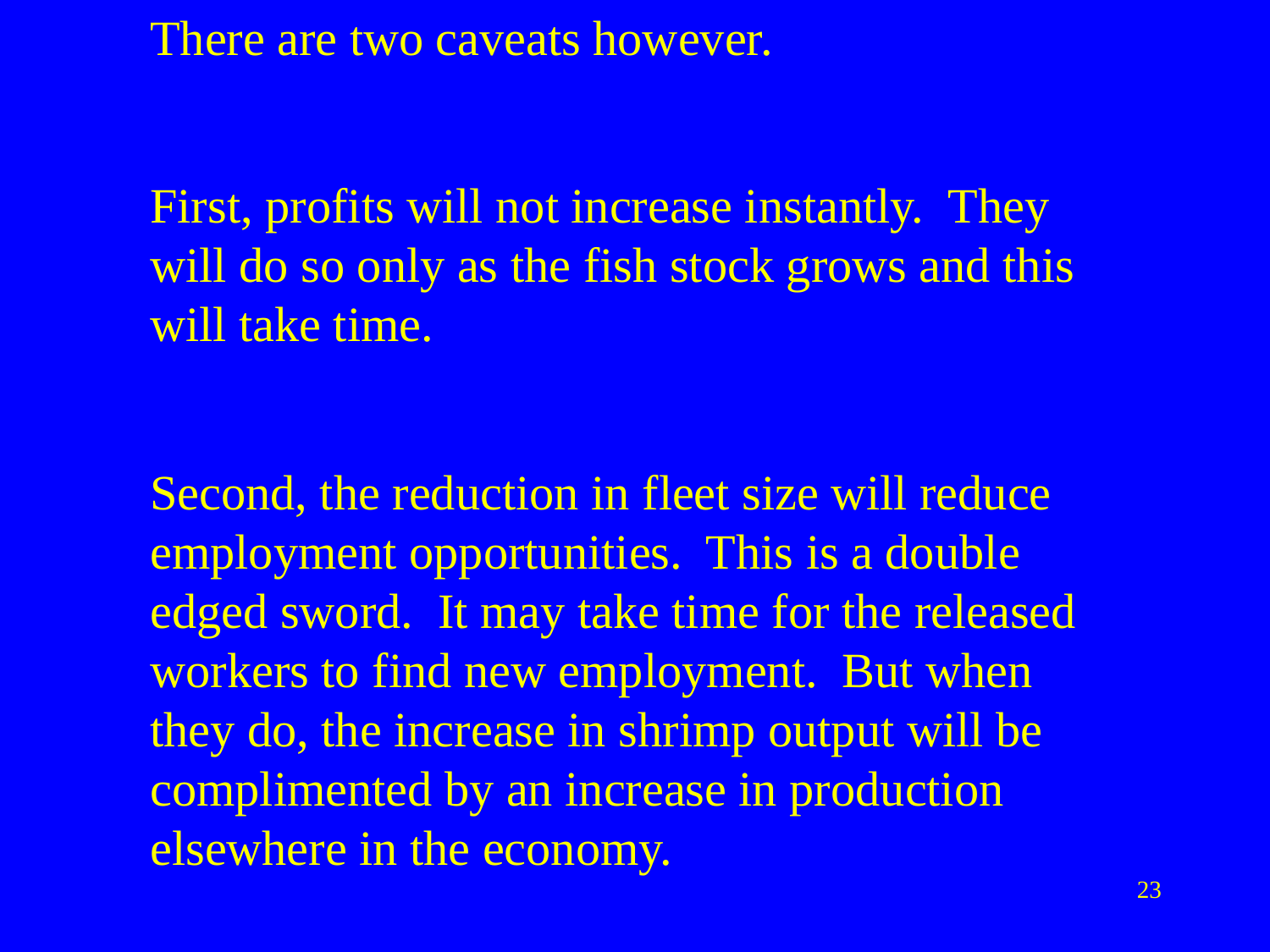

There are two caveats however.

First, profits will not increase instantly.  They will do so only as the fish stock grows and this will take time.

Second, the reduction in fleet size will reduce employment opportunities.  This is a double edged sword.  It may take time for the released workers to find new employment.  But when they do, the increase in shrimp output will be complimented by an increase in production elsewhere in the economy.
23